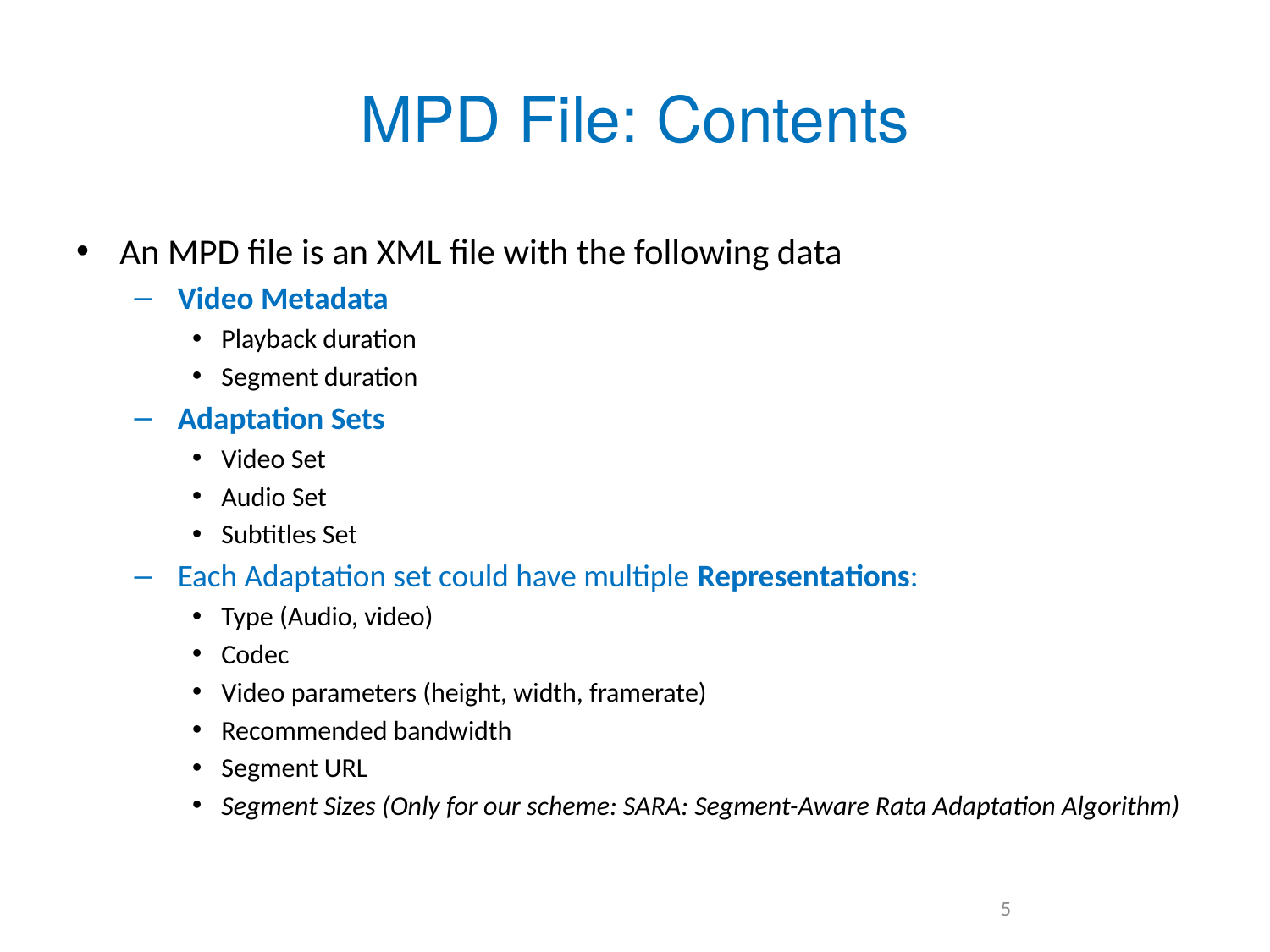

# MPD File: Contents
An MPD file is an XML file with the following data
 Video Metadata
Playback duration
Segment duration
 Adaptation Sets
Video Set
Audio Set
Subtitles Set
 Each Adaptation set could have multiple Representations:
Type (Audio, video)
Codec
Video parameters (height, width, framerate)
Recommended bandwidth
Segment URL
Segment Sizes (Only for our scheme: SARA: Segment-Aware Rata Adaptation Algorithm)

5